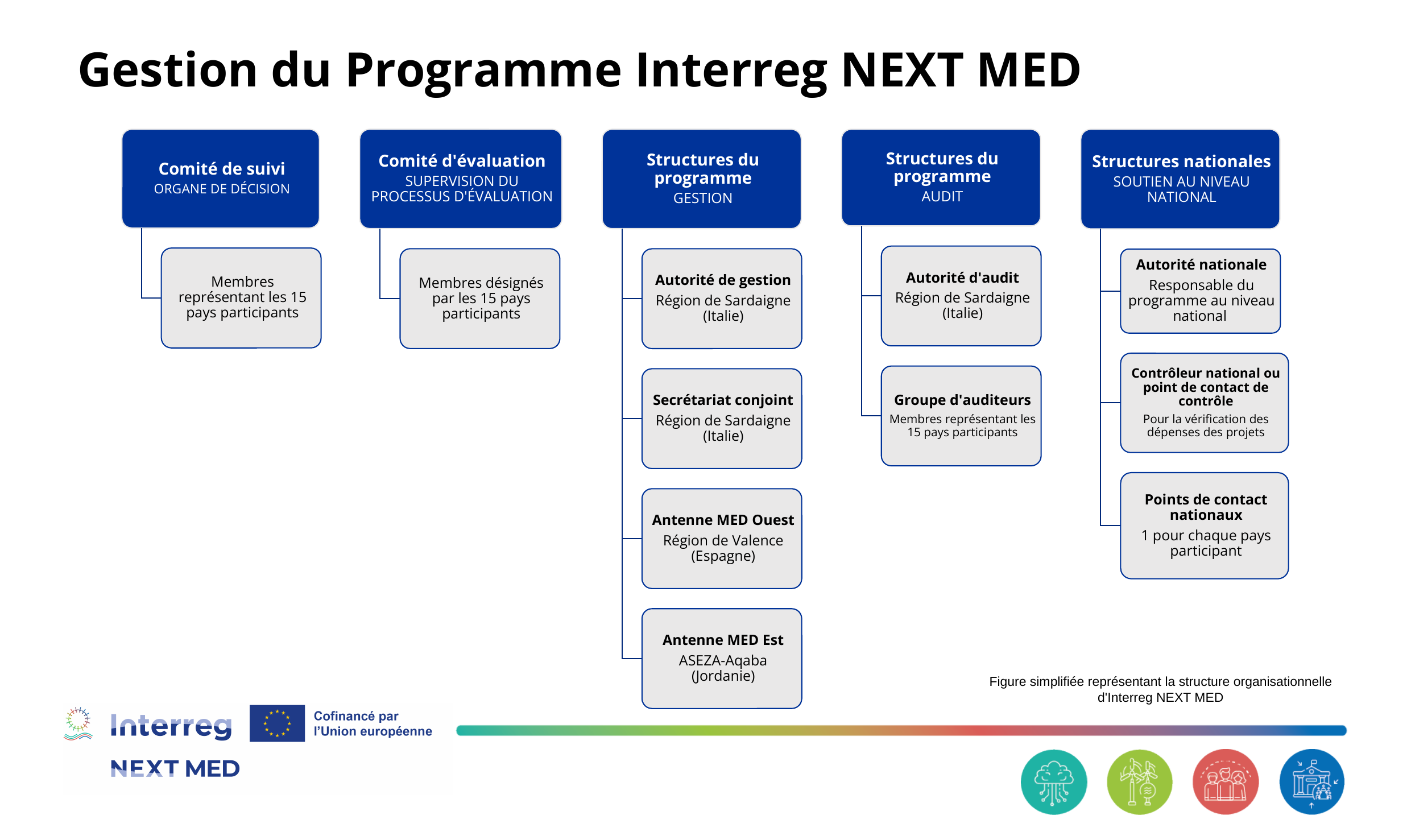

# Gestion du Programme Interreg NEXT MED
Comité de suivi
ORGANE DE DÉCISION
Membres représentant les 15 pays participants
Comité d'évaluation
SUPERVISION DU PROCESSUS D'ÉVALUATION
Membres désignés par les 15 pays participants
Structures du programme
GESTION
Autorité de gestion
Région de Sardaigne (Italie)
Secrétariat conjoint
Région de Sardaigne (Italie)
Antenne MED Ouest
Région de Valence (Espagne)
Antenne MED Est
ASEZA-Aqaba (Jordanie)
Structures du programme
AUDIT
Autorité d'audit
Région de Sardaigne (Italie)
Groupe d'auditeurs
Membres représentant les 15 pays participants
Structures nationales
SOUTIEN AU NIVEAU NATIONAL
Autorité nationale
Responsable du programme au niveau national
Contrôleur national ou point de contact de contrôle
Pour la vérification des dépenses des projets
Points de contact nationaux
1 pour chaque pays participant
Figure simplifiée représentant la structure organisationnelle d'Interreg NEXT MED